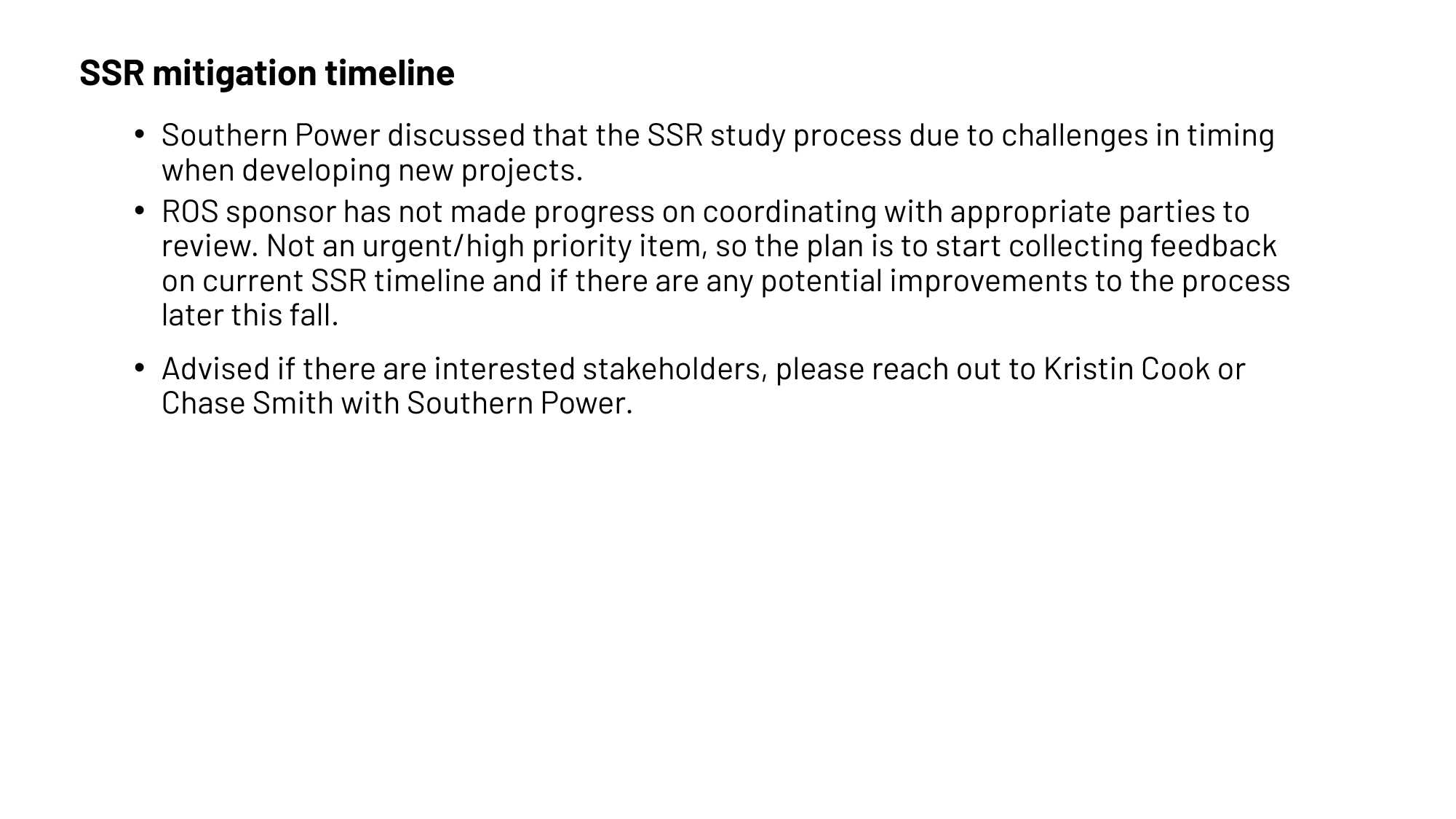

SSR mitigation timeline
Southern Power discussed that the SSR study process due to challenges in timing when developing new projects.
ROS sponsor has not made progress on coordinating with appropriate parties to review. Not an urgent/high priority item, so the plan is to start collecting feedback on current SSR timeline and if there are any potential improvements to the process later this fall.
Advised if there are interested stakeholders, please reach out to Kristin Cook or Chase Smith with Southern Power.